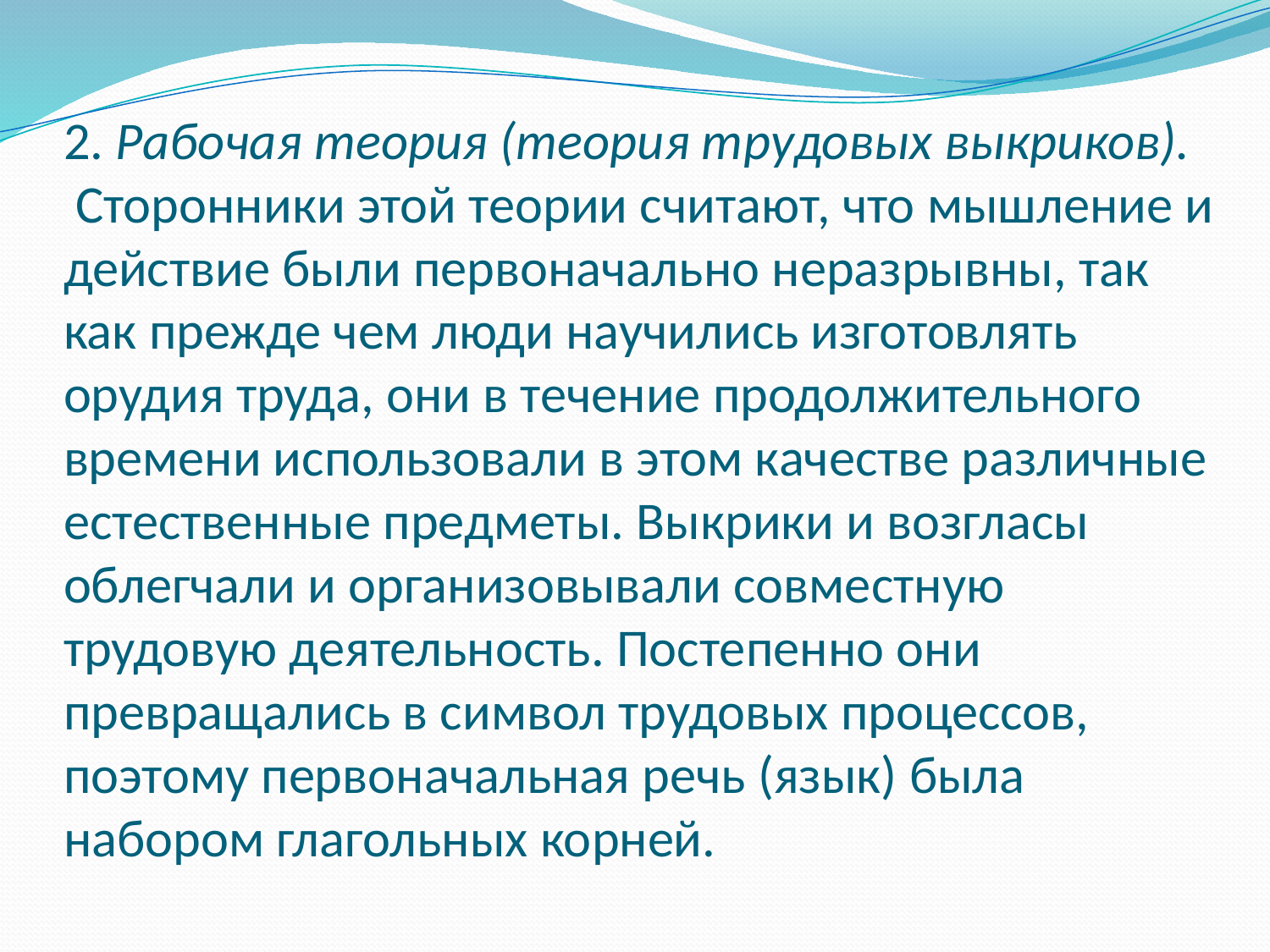

# 2. Рабочая теория (теория трудовых выкриков).    Сторонники этой теории считают, что мышление и действие были первоначально неразрывны, так как прежде чем люди научились изготовлять орудия труда, они в течение продолжительного времени использовали в этом качестве различные естественные предметы. Выкрики и возгласы облегчали и организовывали совместную трудовую деятельность. Постепенно они превращались в символ трудовых процессов, поэтому первоначальная речь (язык) была набором глагольных корней.